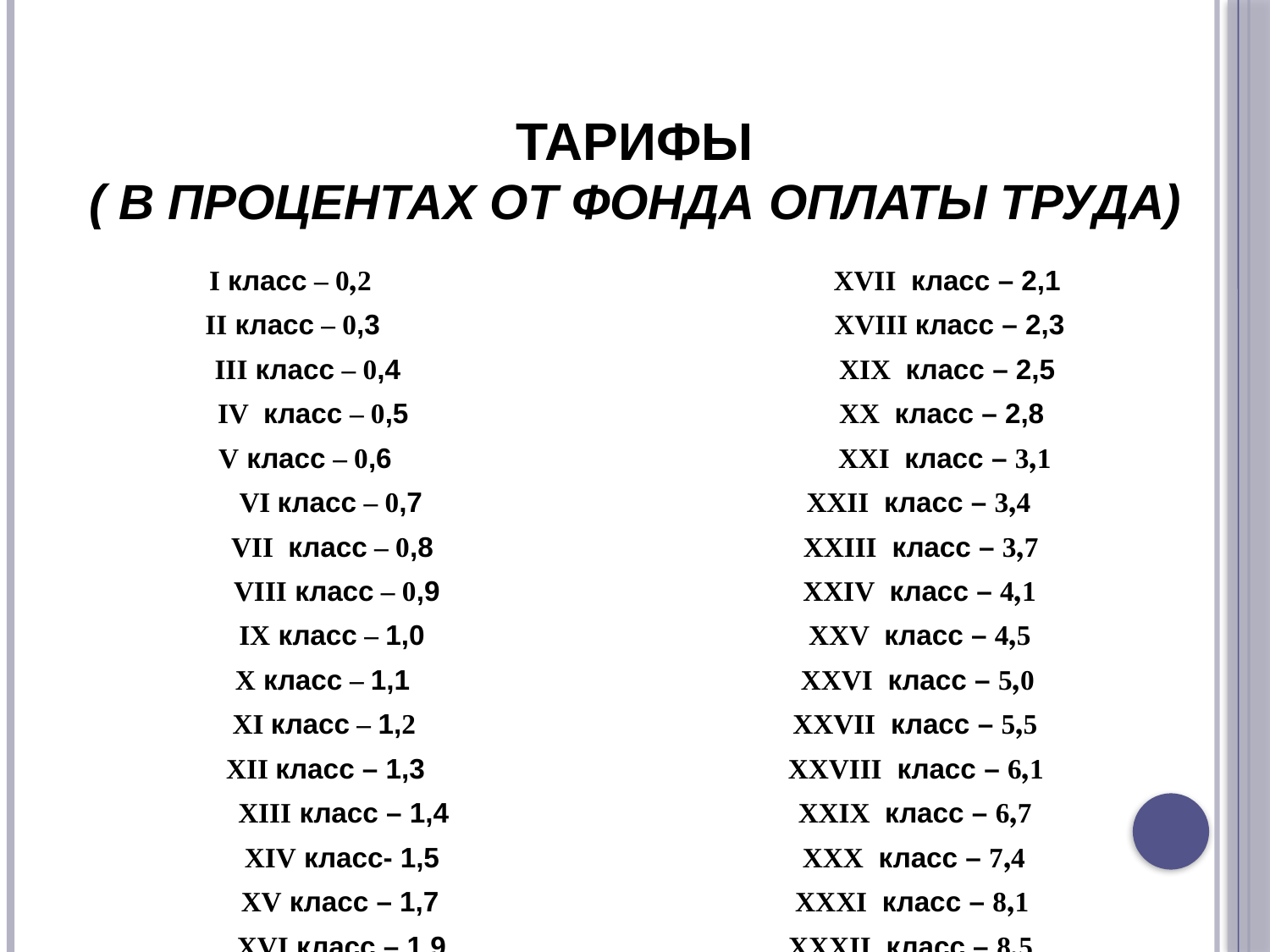

# ТАРИФЫ ( в процентах от фонда оплаты труда)
I класс – 0,2                                                           XVII  класс – 2,1
II класс – 0,3                                                          XVIII класс – 2,3
III класс – 0,4                                                        XIX  класс – 2,5
IV  класс – 0,5                                                       XX  класс – 2,8
V класс – 0,6                                                         XXI  класс – 3,1
VI класс – 0,7                                                       XXII  класс – 3,4
VII  класс – 0,8                                                     XXIII  класс – 3,7
VIII класс – 0,9                                                    XXIV  класс – 4,1
IX класс – 1,0                                                       XXV  класс – 4,5
X класс – 1,1                                                        XXVI  класс – 5,0
XI класс – 1,2                                                      XXVII  класс – 5,5
XII класс – 1,3                                                    XXVIII  класс – 6,1
XIII класс – 1,4                                                  XXIX  класс – 6,7
XIV класс- 1,5                                                    XXX  класс – 7,4
XV класс – 1,7                                                   XXXI  класс – 8,1
XVI класс – 1,9                                                 XXXII  класс – 8,5